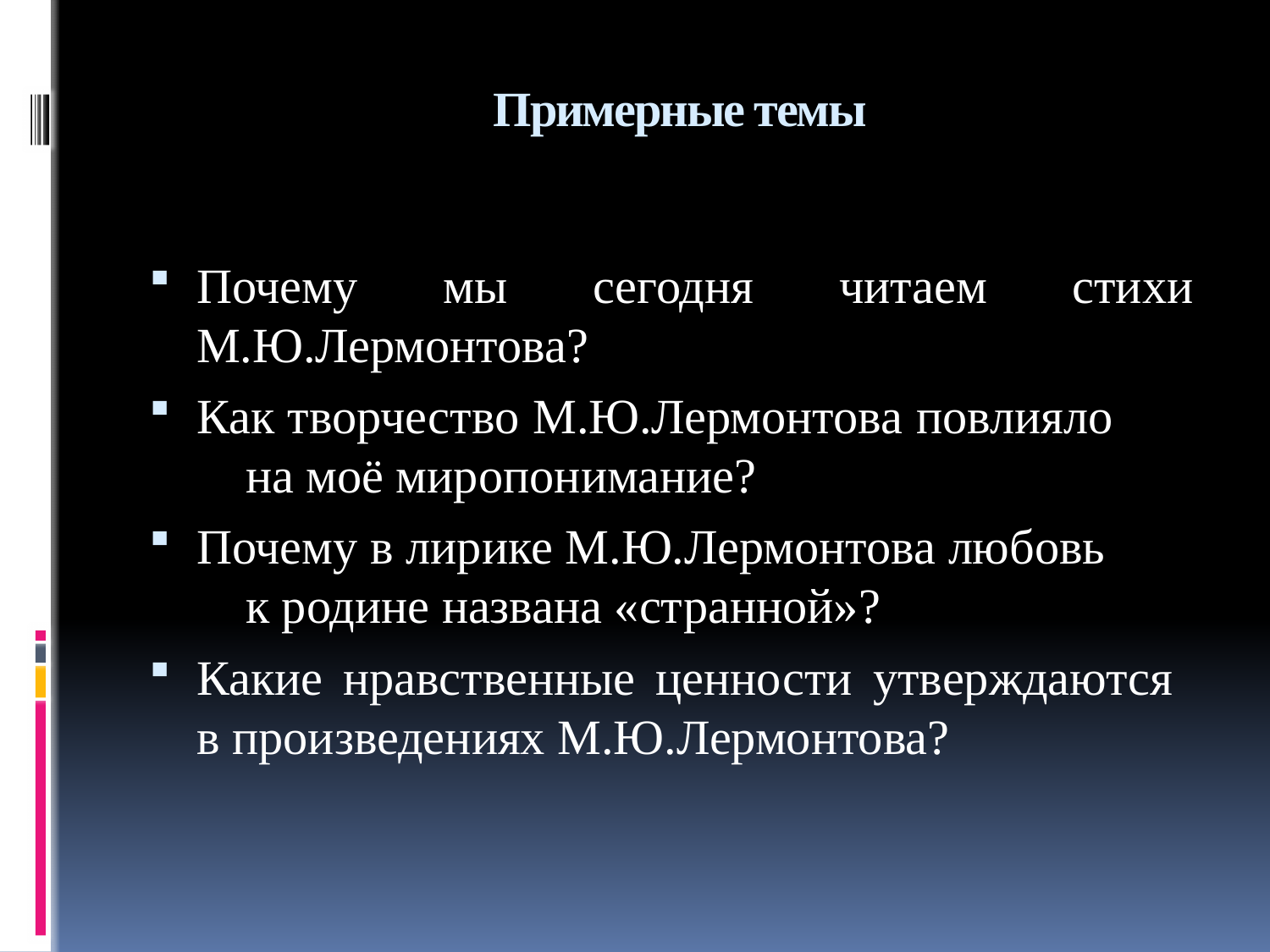

# Примерные темы
Почему мы сегодня читаем стихи М.Ю.Лермонтова?
Как творчество М.Ю.Лермонтова повлияло           на моё миропонимание?
Почему в лирике М.Ю.Лермонтова любовь            к родине названа «странной»?
Какие нравственные ценности утверждаются  в произведениях М.Ю.Лермонтова?